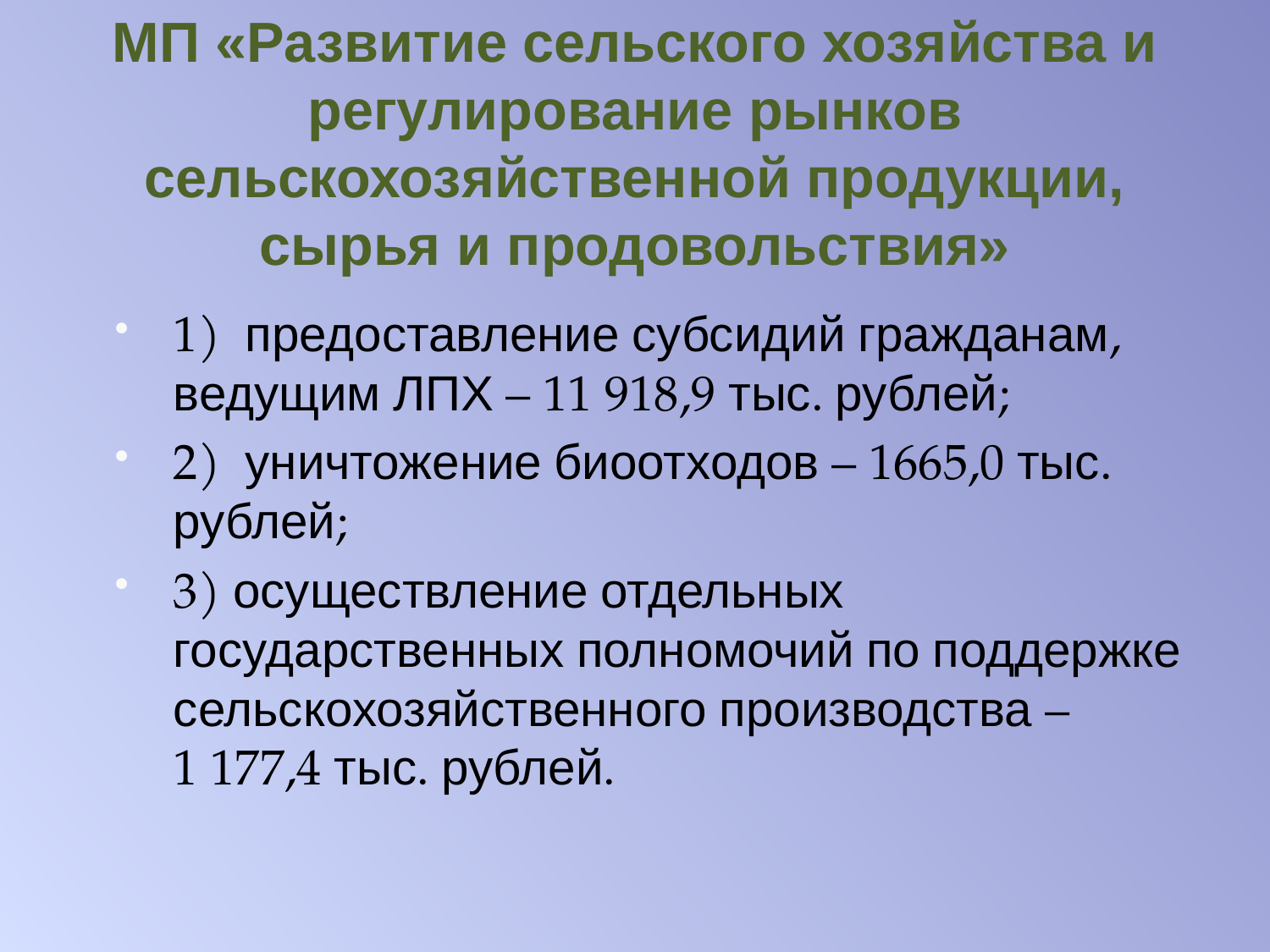

# МП «Развитие сельского хозяйства и регулирование рынков сельскохозяйственной продукции, сырья и продовольствия»
1)  предоставление субсидий гражданам, ведущим ЛПХ – 11 918,9 тыс. рублей;
2)  уничтожение биоотходов – 1665,0 тыс. рублей;
3) осуществление отдельных государственных полномочий по поддержке сельскохозяйственного производства – 1 177,4 тыс. рублей.